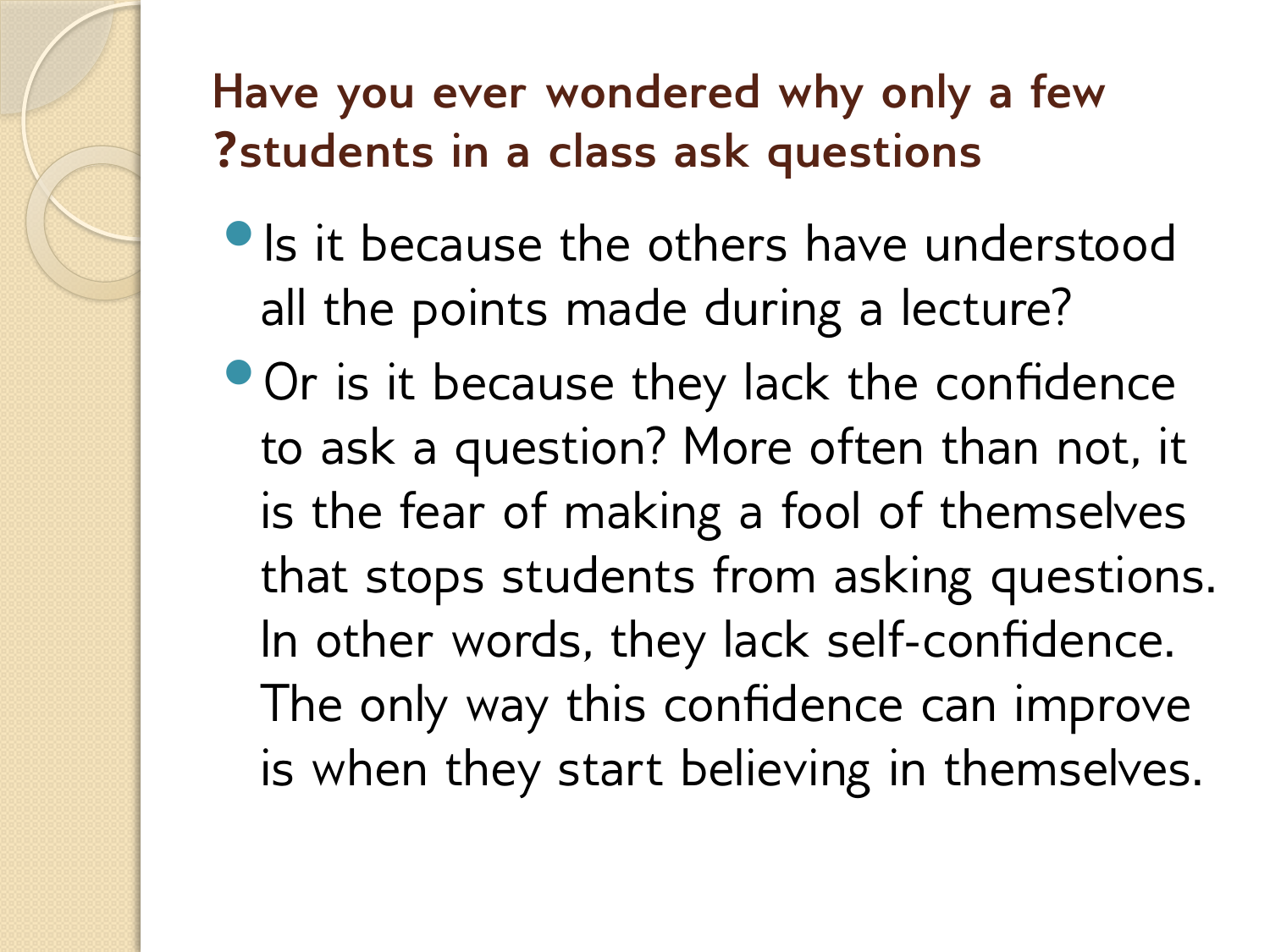

# Have you ever wondered why only a few students in a class ask questions?
Is it because the others have understood all the points made during a lecture?
Or is it because they lack the confidence to ask a question? More often than not, it is the fear of making a fool of themselves that stops students from asking questions. In other words, they lack self-confidence. The only way this confidence can improve is when they start believing in themselves.